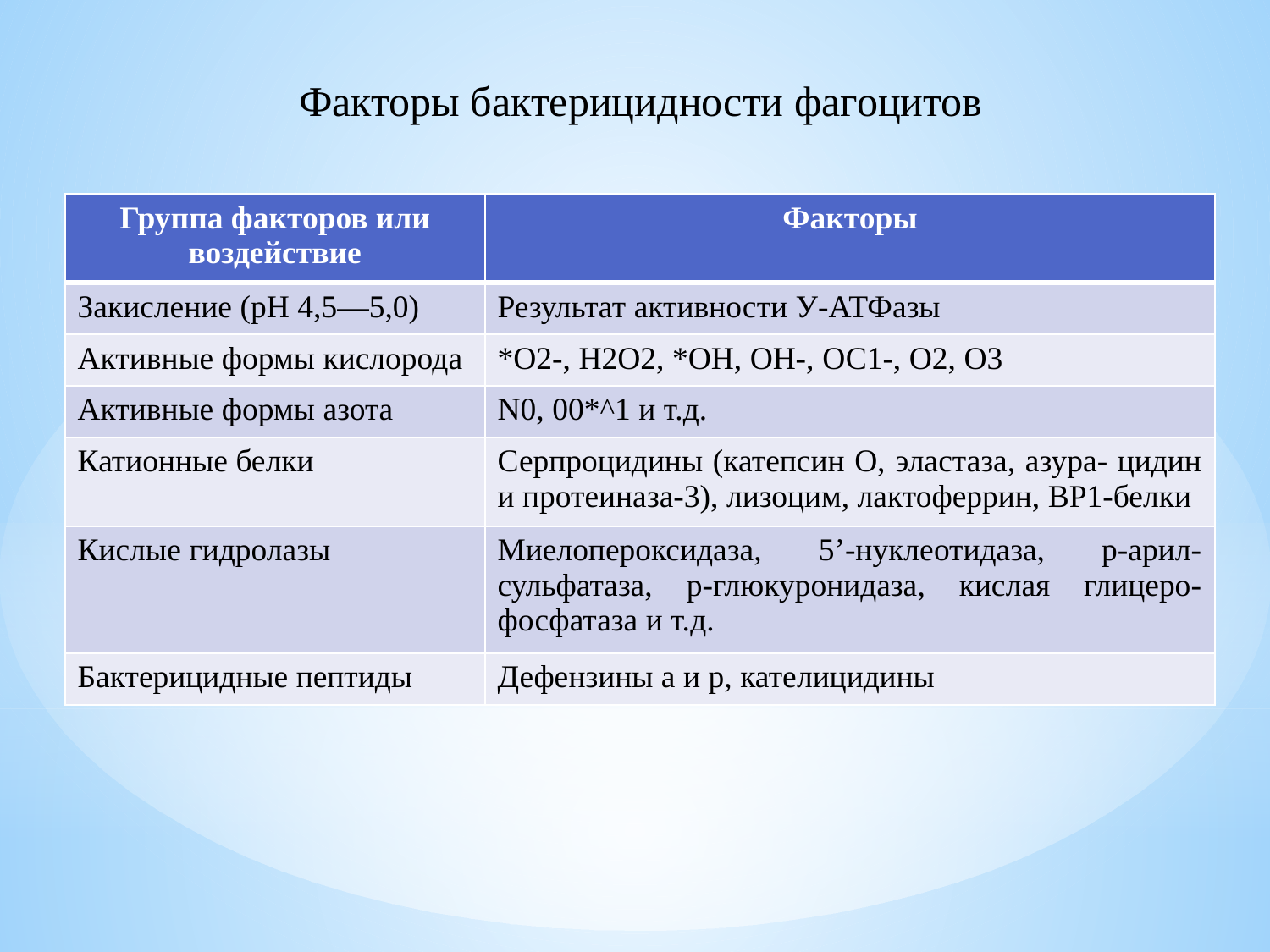

Факторы бактерицидности фагоцитов
| Группа факторов или воздействие | Факторы |
| --- | --- |
| Закисление (рН 4,5—5,0) | Результат активности У-АТФазы |
| Активные формы кислорода | \*О2-, Н2О2, \*ОН, ОН-, ОС1-, О2, О3 |
| Активные формы азота | N0, 00\*^1 и т.д. |
| Катионные белки | Серпроцидины (катепсин О, эластаза, азура- цидин и протеиназа-3), лизоцим, лактоферрин, ВР1-белки |
| Кислые гидролазы | Миелопероксидаза, 5’-нуклеотидаза, р-арил- сульфатаза, р-глюкуронидаза, кислая глицеро- фосфатаза и т.д. |
| Бактерицидные пептиды | Дефензины а и р, кателицидины |